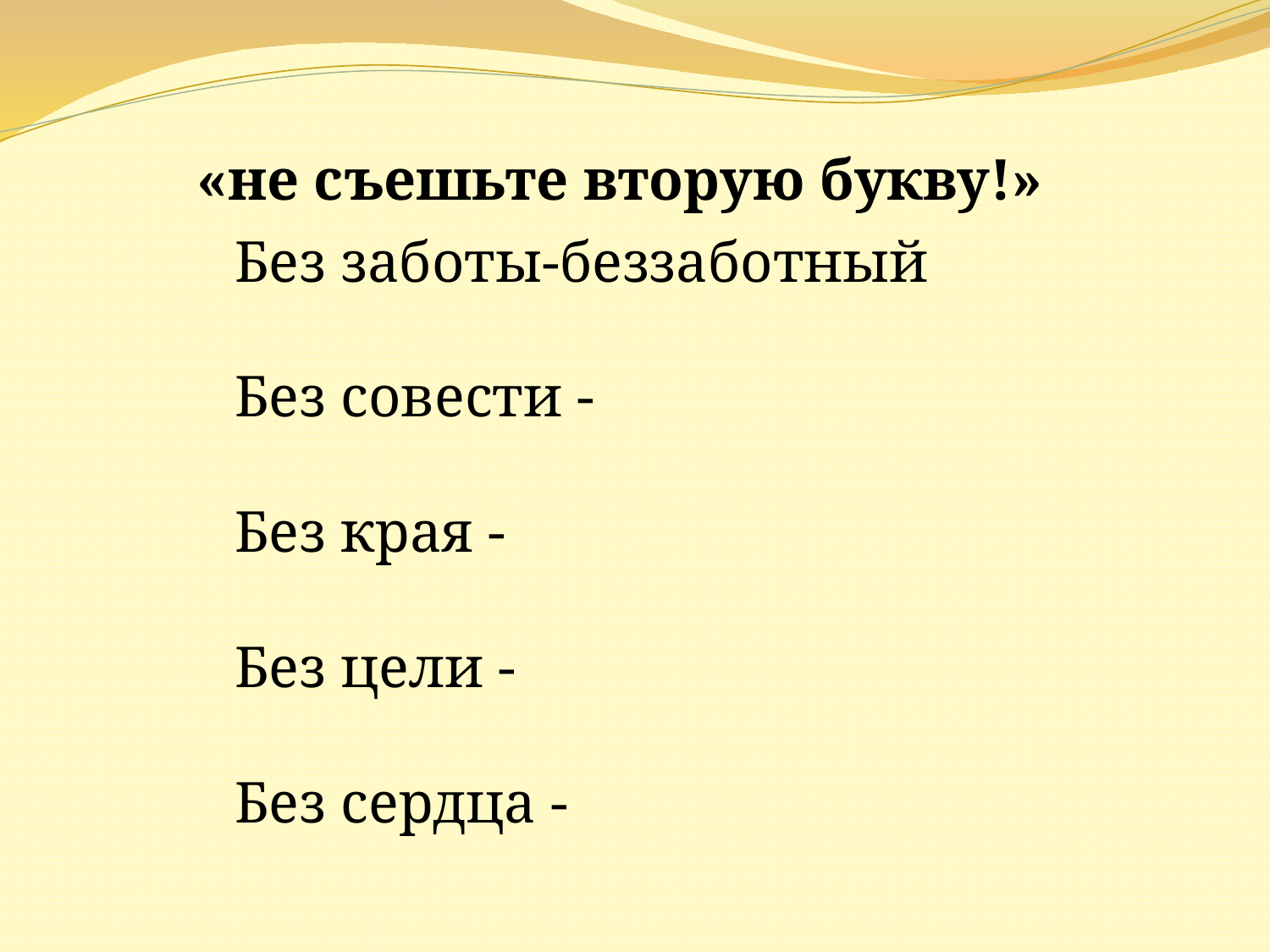

«не съешьте вторую букву!»
Без заботы-беззаботный

Без совести -

Без края -

Без цели -

Без сердца -